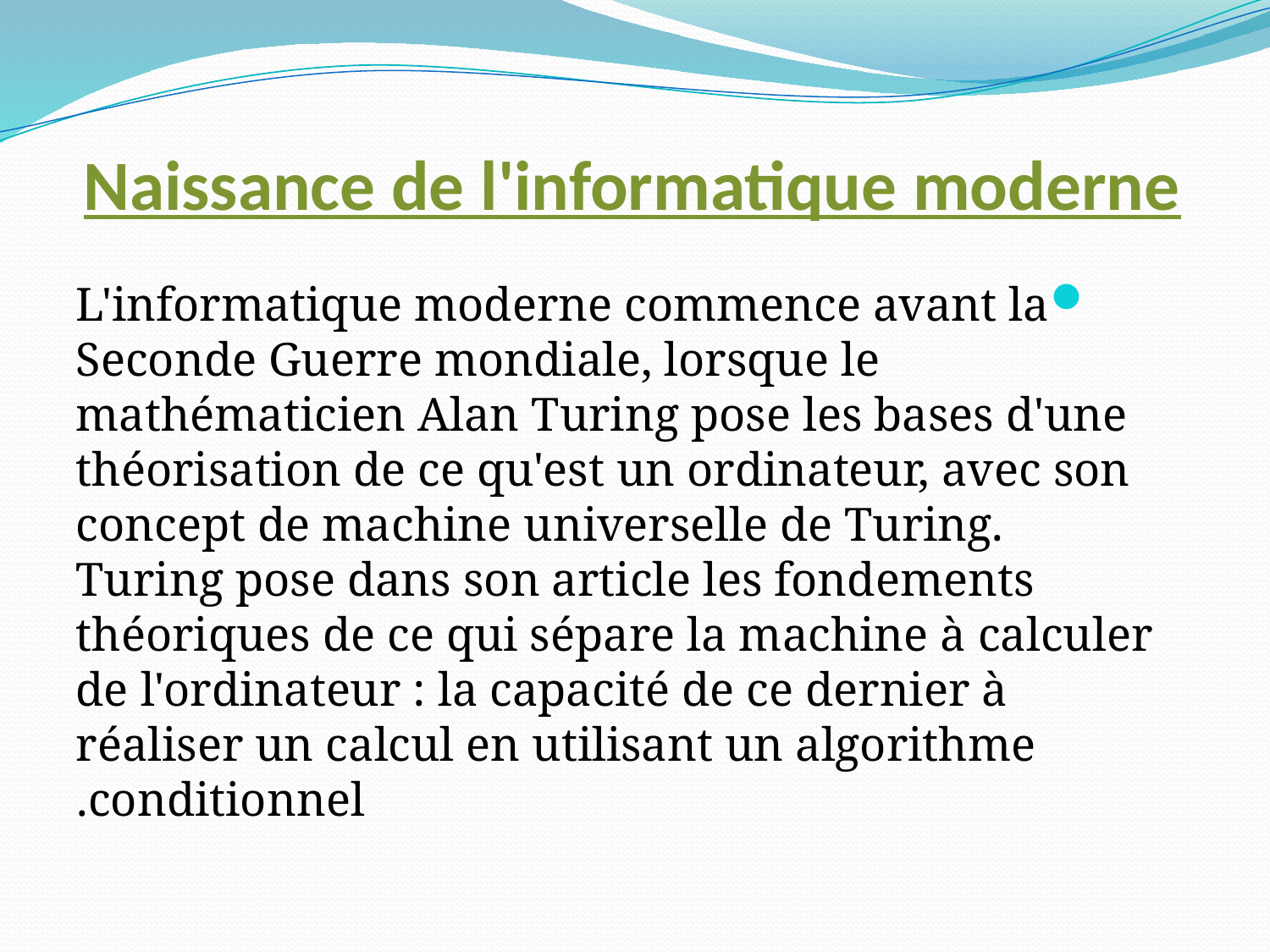

# Naissance de l'informatique moderne
L'informatique moderne commence avant la Seconde Guerre mondiale, lorsque le mathématicien Alan Turing pose les bases d'une théorisation de ce qu'est un ordinateur, avec son concept de machine universelle de Turing. Turing pose dans son article les fondements théoriques de ce qui sépare la machine à calculer de l'ordinateur : la capacité de ce dernier à réaliser un calcul en utilisant un algorithme conditionnel.